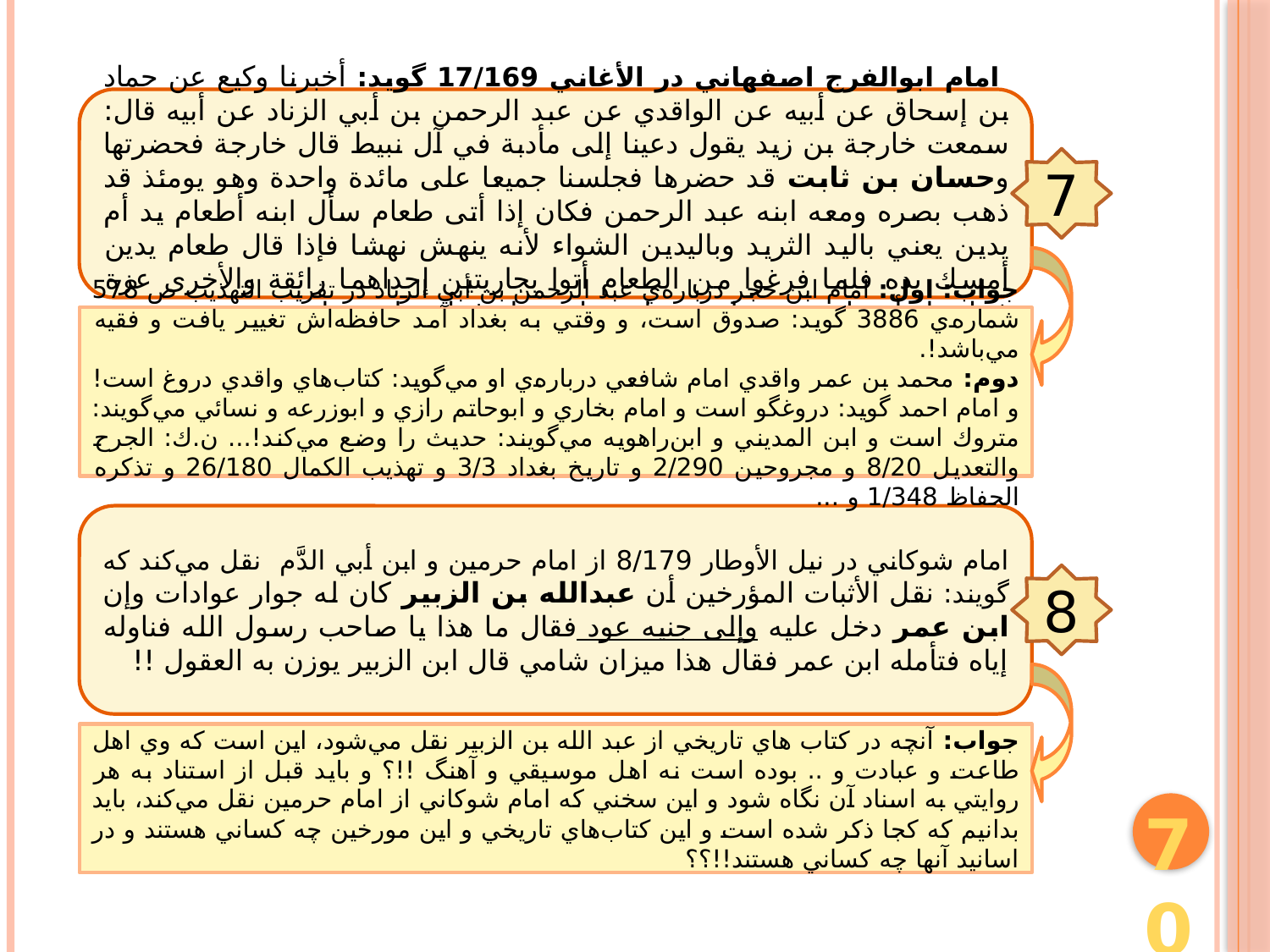

امام ابوالفرج اصفهاني در الأغاني 17/169 گويد: أخبرنا وكيع عن حماد بن إسحاق عن أبيه عن الواقدي عن عبد الرحمن بن أبي الزناد عن أبيه قال: سمعت خارجة بن زيد يقول دعينا إلى مأدبة في آل نبيط قال خارجة فحضرتها وحسان بن ثابت قد حضرها فجلسنا جميعا على مائدة واحدة وهو يومئذ قد ذهب بصره ومعه ابنه عبد الرحمن فكان إذا أتى طعام سأل ابنه أطعام يد أم يدين يعني باليد الثريد وباليدين الشواء لأنه ينهش نهشا فإذا قال طعام يدين أمسك يده فلما فرغوا من الطعام أتوا بجاريتين إحداهما رائقة والأخرى عزة فجلستا وأخذتا مزهريهما وضربتا ضربا عجيبا وغنتا بقول حسان ...
7

جواب: اول: امام ابن حجر درباره‌ي عبد الرحمن بن أبي الزناد در تقريب التهذيب ص 578 شماره‌ي 3886 گويد: صدوق است، و وقتي به بغداد آمد حافظه‌اش تغيير يافت و فقيه مي‌باشد!.
دوم: محمد بن عمر واقدي امام شافعي درباره‌ي او مي‌گويد: كتاب‌هاي واقدي دروغ است! و امام احمد گويد: دروغگو است و امام بخاري و ابوحاتم رازي و ابوزرعه و نسائي مي‌گويند: متروك است و ابن المديني و ابن‌راهويه مي‌گويند: حديث را وضع مي‌كند!... ن.ك: الجرح والتعديل 8/20 و مجروحين 2/290 و تاريخ بغداد 3/3 و تهذيب الكمال 26/180 و تذكره الحفاظ 1/348 و ...
امام شوكاني در نيل الأوطار 8/179 از امام حرمين و ابن أبي الدَّم  نقل مي‌كند كه گويند: نقل الأثبات المؤرخين أن عبدالله بن الزبير كان له جوار عوادات وإن ابن عمر دخل عليه وإلى جنيه عود فقال ما هذا يا صاحب رسول الله فناوله إياه فتأمله ابن عمر فقال هذا ميزان شامي قال ابن الزبير يوزن به العقول !!
8

جواب: آنچه در كتاب هاي تاريخي از عبد الله بن الزبير نقل مي‌شود، اين است كه وي اهل طاعت و عبادت و .. بوده است نه اهل موسيقي و آهنگ !!؟ و بايد قبل از استناد به هر روايتي به اسناد آن نگاه شود و اين سخني كه امام شوكاني از امام حرمين نقل مي‌كند، بايد بدانيم كه كجا ذكر شده است و اين كتاب‌هاي تاريخي و اين مورخين چه كساني هستند و در اسانيد آنها چه كساني هستند!!؟؟
70